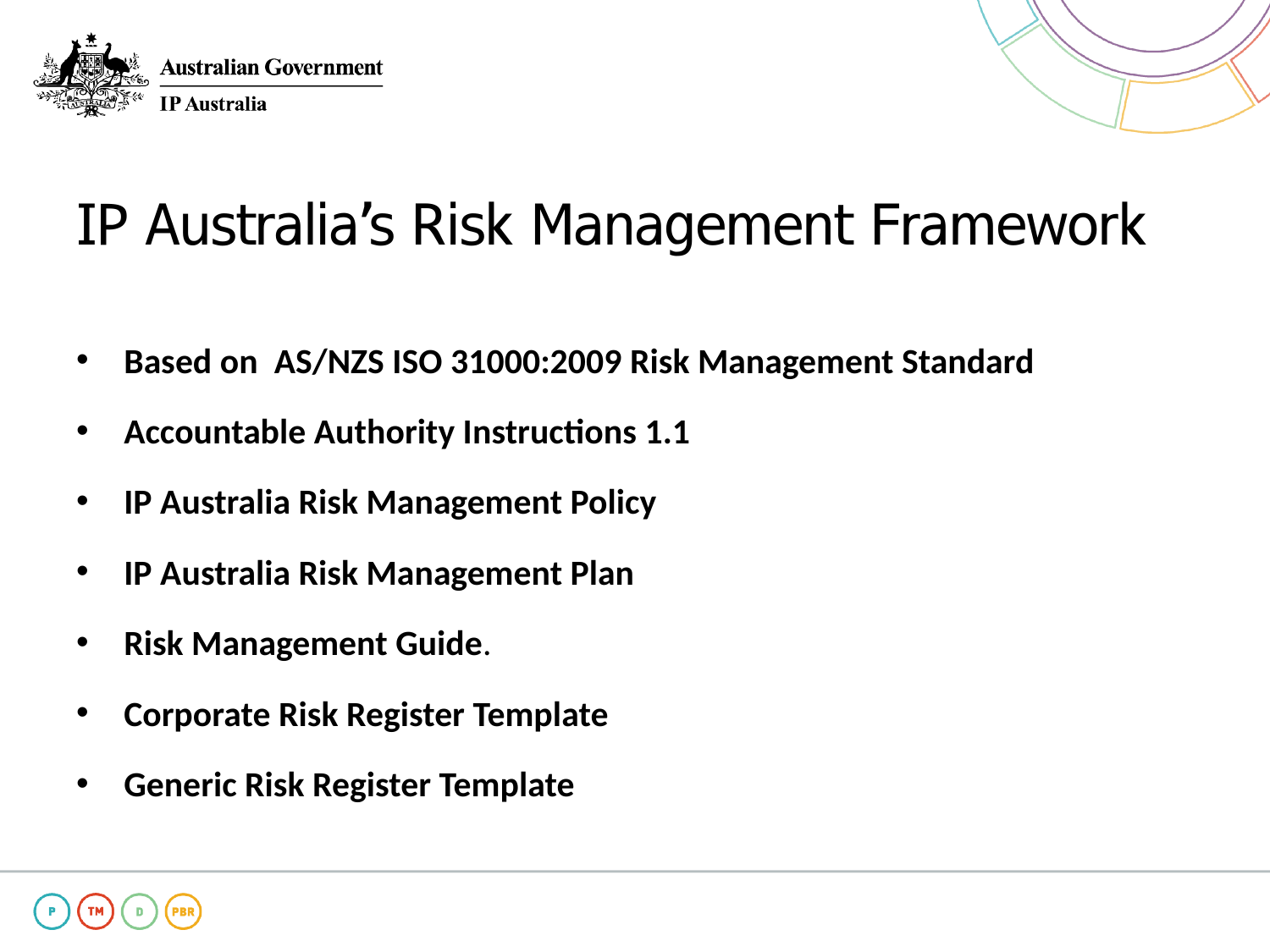

# IP Australia’s Risk Management Framework
Based on  AS/NZS ISO 31000:2009 Risk Management Standard
Accountable Authority Instructions 1.1
IP Australia Risk Management Policy
IP Australia Risk Management Plan
Risk Management Guide.
Corporate Risk Register Template
Generic Risk Register Template